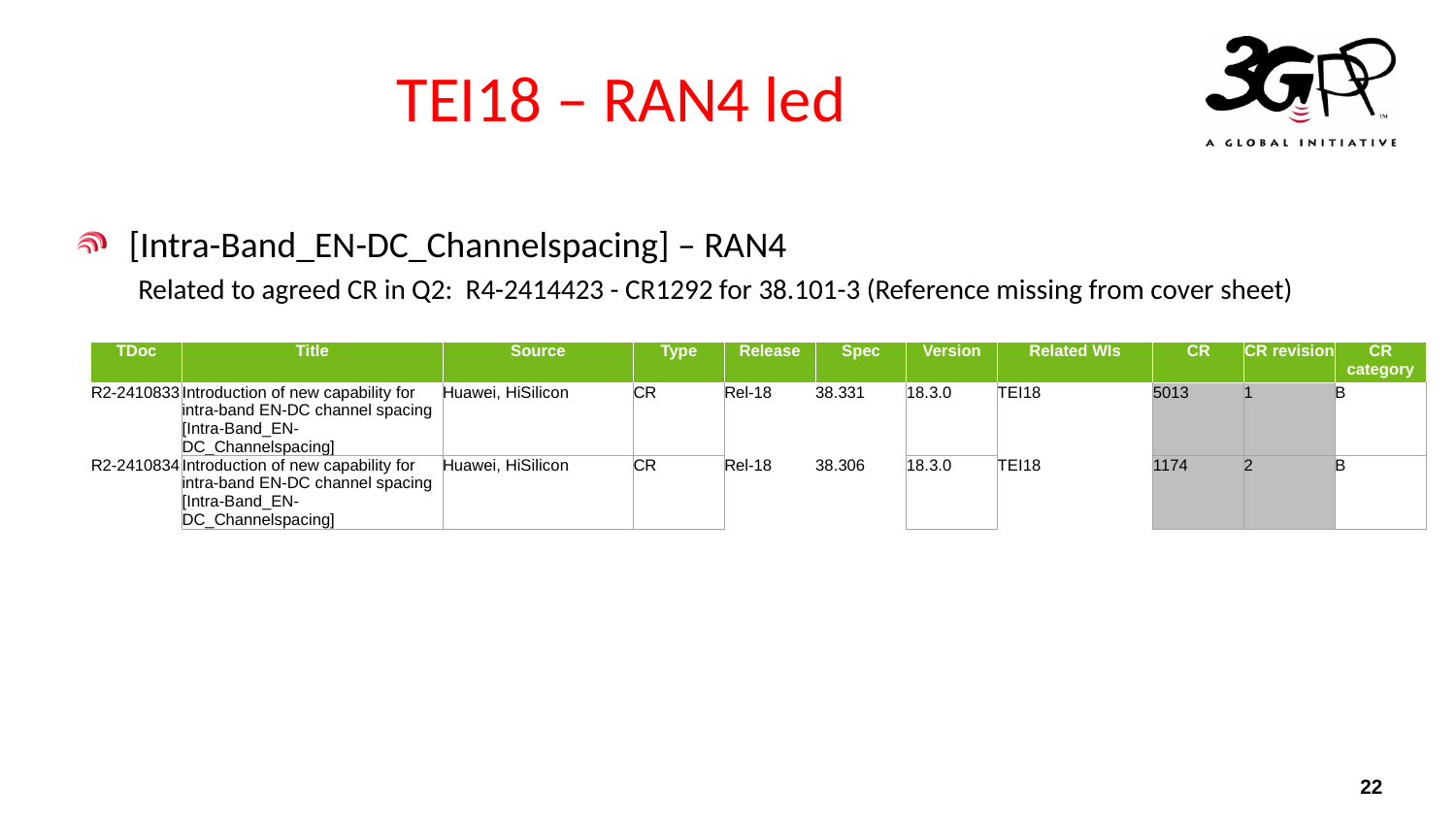

# TEI18 – RAN4 led
[Intra-Band_EN-DC_Channelspacing] – RAN4
Related to agreed CR in Q2:  R4-2414423 - CR1292 for 38.101-3 (Reference missing from cover sheet)

| TDoc | Title | Source | Type | Release | Spec | Version | Related WIs | CR | CR revision | CR category |
| --- | --- | --- | --- | --- | --- | --- | --- | --- | --- | --- |
| R2-2410833 | Introduction of new capability for intra-band EN-DC channel spacing [Intra-Band\_EN-DC\_Channelspacing] | Huawei, HiSilicon | CR | Rel-18 | 38.331 | 18.3.0 | TEI18 | 5013 | 1 | B |
| R2-2410834 | Introduction of new capability for intra-band EN-DC channel spacing [Intra-Band\_EN-DC\_Channelspacing] | Huawei, HiSilicon | CR | Rel-18 | 38.306 | 18.3.0 | TEI18 | 1174 | 2 | B |